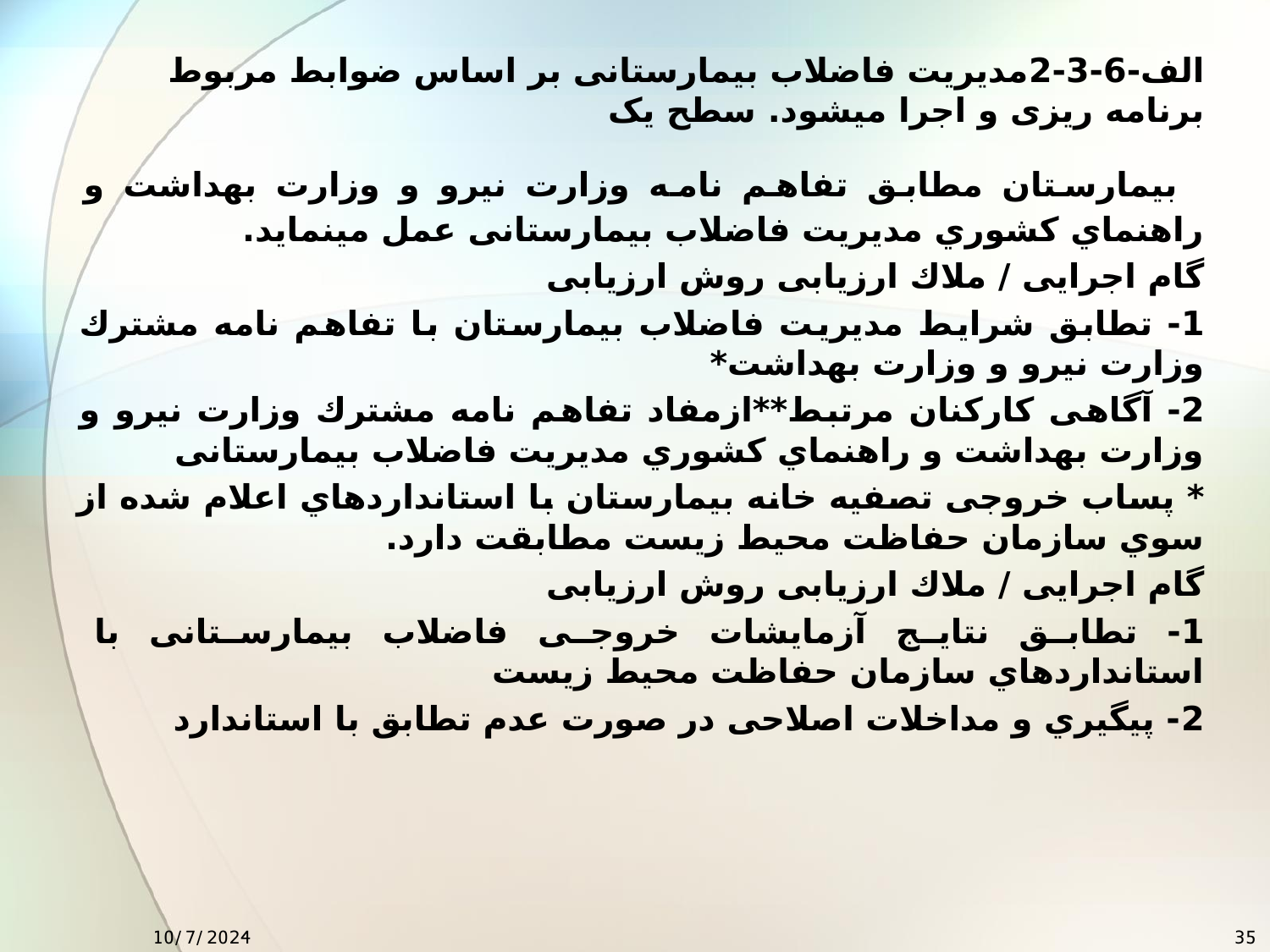

الف-6-3-2	مدیریت فاضلاب بیمارستانی بر اساس ضوابط مربوط برنامه ریزی و اجرا میشود. 	سطح یک
 بیمارستان مطابق تفاهم نامه وزارت نیرو و وزارت بهداشت و راهنماي کشوري مدیریت فاضلاب بیمارستانی عمل مینماید.
گام اجرایی / ملاك ارزیابی روش ارزیابی
1- تطابق شرایط مدیریت فاضلاب بیمارستان با تفاهم نامه مشترك وزارت نیرو و وزارت بهداشت*
2- آگاهی کارکنان مرتبط**ازمفاد تفاهم نامه مشترك وزارت نیرو و وزارت بهداشت و راهنماي کشوري مدیریت فاضلاب بیمارستانی
* پساب خروجی تصفیه خانه بیمارستان با استانداردهاي اعلام شده از سوي سازمان حفاظت محیط زیست مطابقت دارد.
گام اجرایی / ملاك ارزیابی روش ارزیابی
1- تطابق نتایج آزمایشات خروجی فاضلاب بیمارستانی با استانداردهاي سازمان حفاظت محیط زیست
2- پیگیري و مداخلات اصلاحی در صورت عدم تطابق با استاندارد
10/7/2024
35